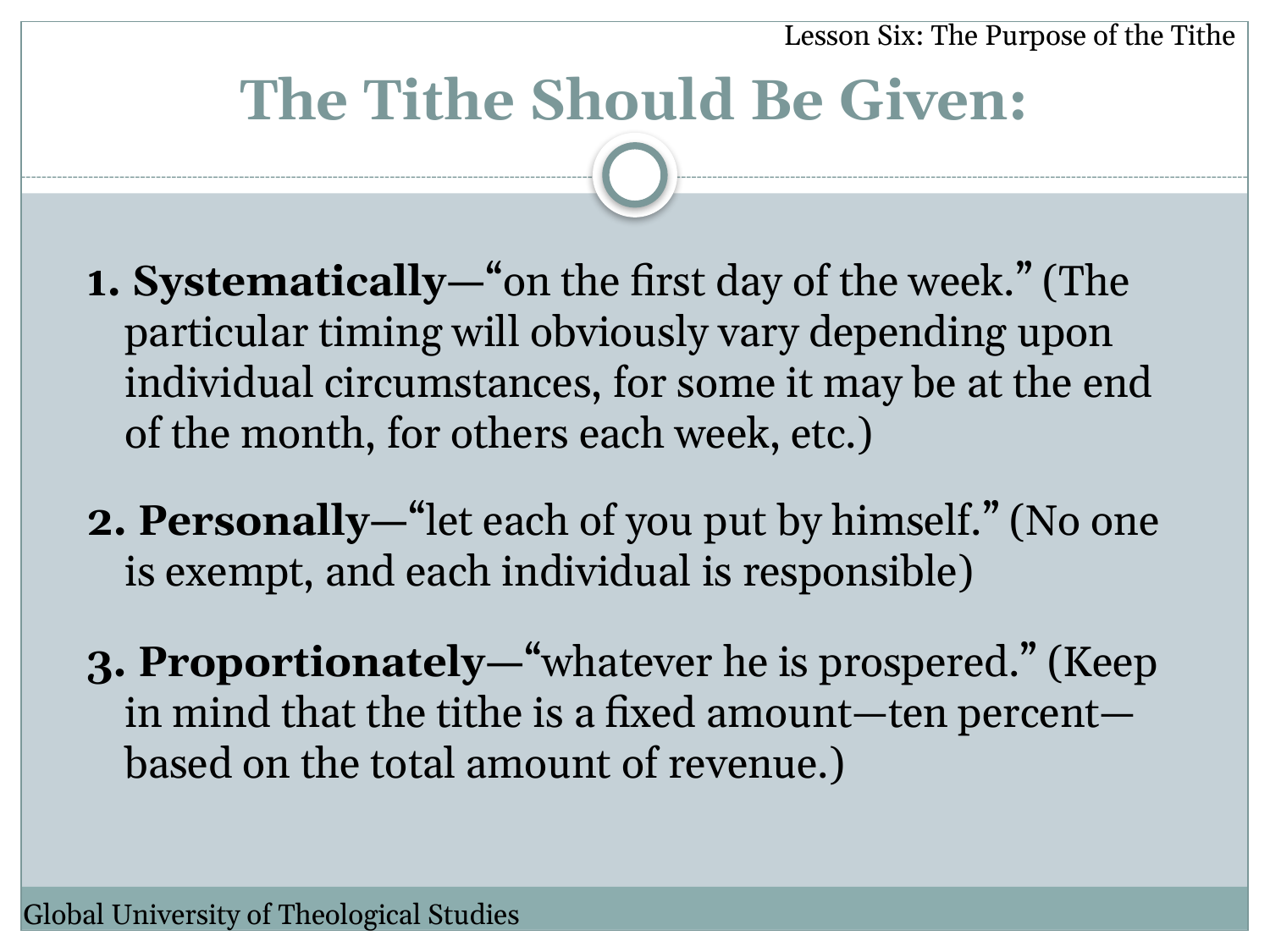

Lesson Six: The Purpose of the Tithe
# The Tithe Should Be Given:
1. Systematically—“on the first day of the week.” (The particular timing will obviously vary depending upon individual circumstances, for some it may be at the end of the month, for others each week, etc.)
2. Personally—“let each of you put by himself.” (No one is exempt, and each individual is responsible)
3. Proportionately—“whatever he is prospered.” (Keep in mind that the tithe is a fixed amount—ten percent— based on the total amount of revenue.)
Global University of Theological Studies